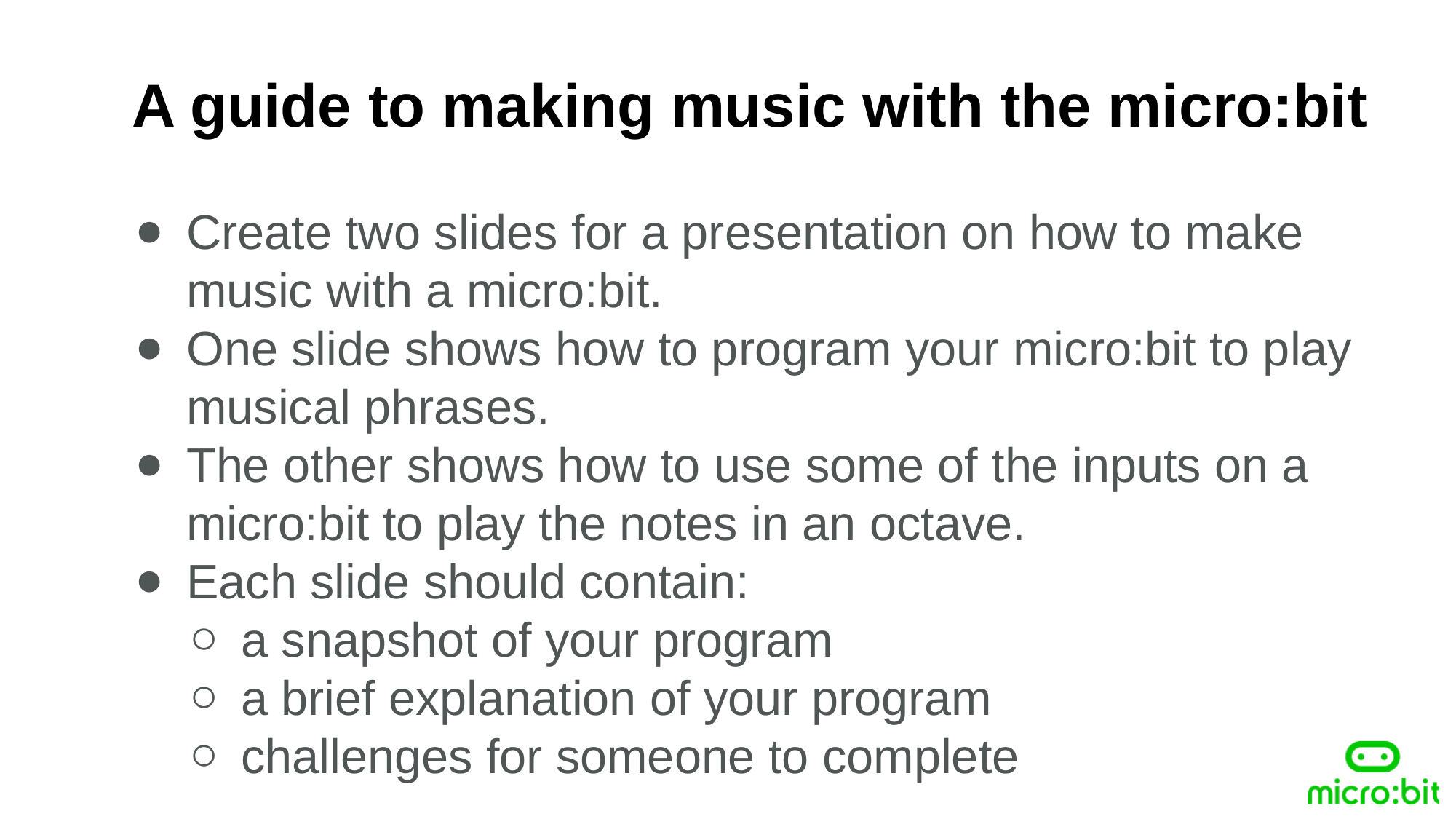

A guide to making music with the micro:bit

Create two slides for a presentation on how to make music with a micro:bit.
One slide shows how to program your micro:bit to play musical phrases.
The other shows how to use some of the inputs on a micro:bit to play the notes in an octave.
Each slide should contain:
a snapshot of your program
a brief explanation of your program
challenges for someone to complete